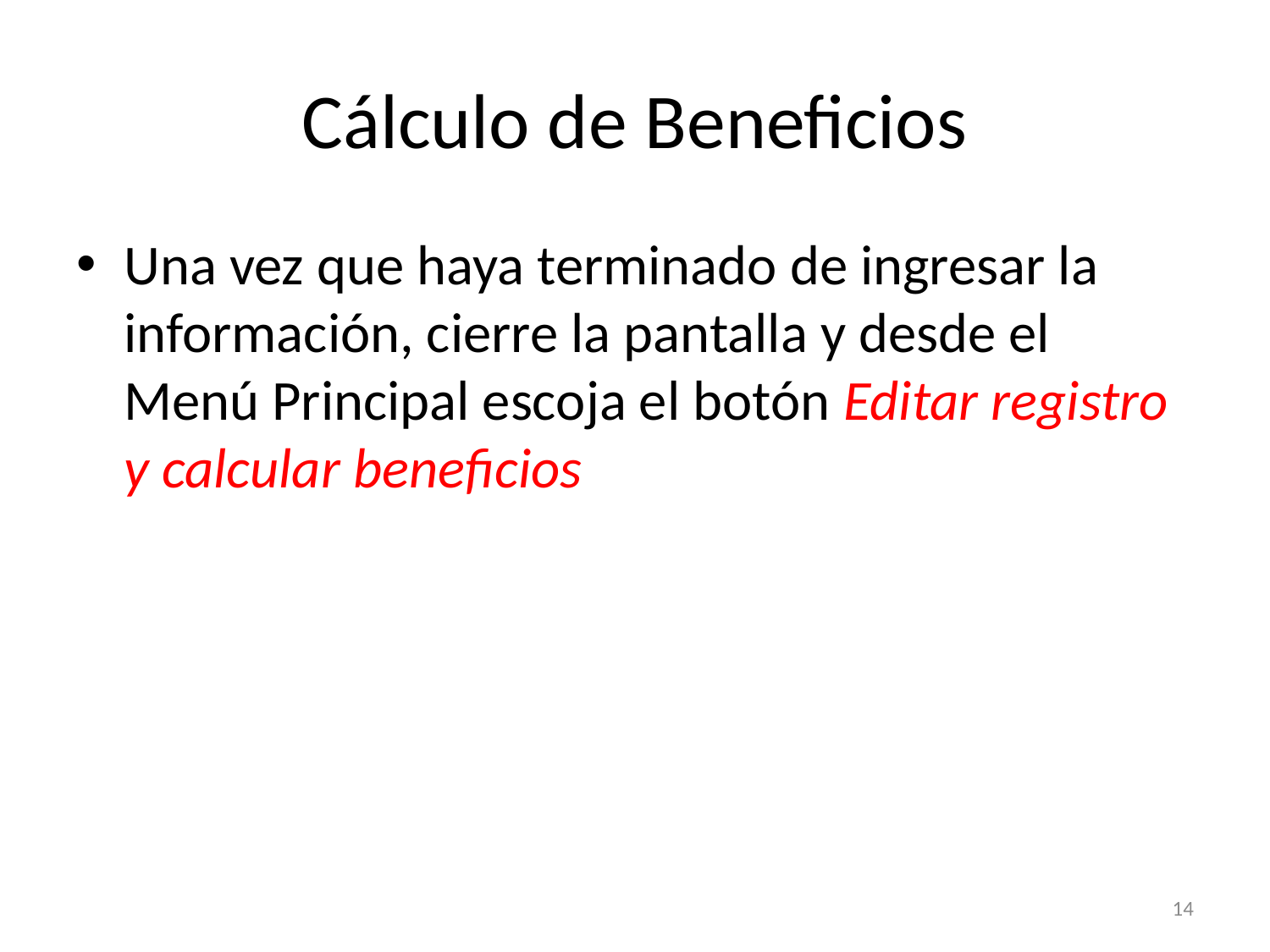

# Cálculo de Beneficios
Una vez que haya terminado de ingresar la información, cierre la pantalla y desde el Menú Principal escoja el botón Editar registro y calcular beneficios
14